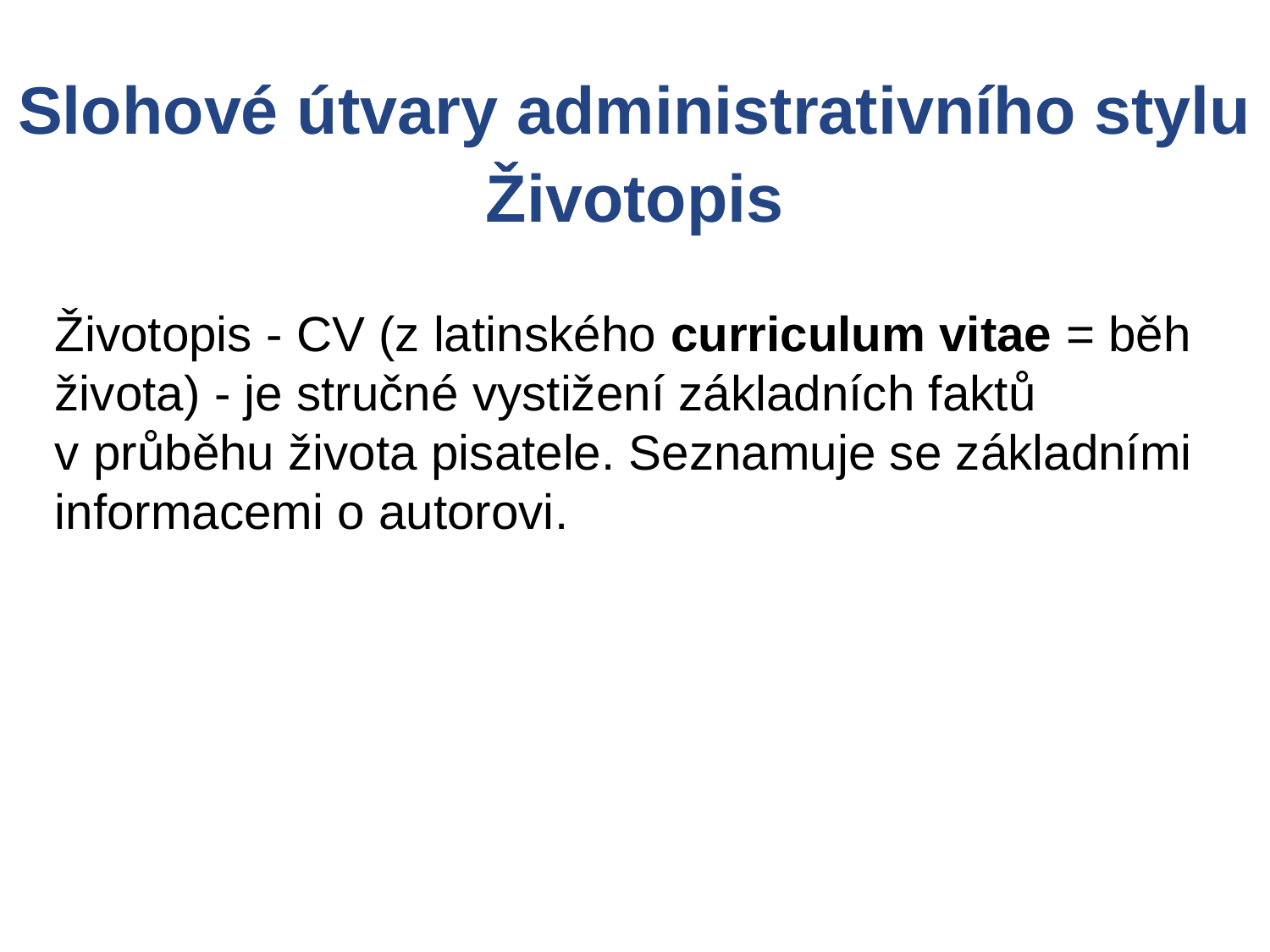

Slohové útvary administrativního stylu
Životopis
Životopis - CV (z latinského curriculum vitae = běh života) - je stručné vystižení základních faktů
v průběhu života pisatele. Seznamuje se základními informacemi o autorovi.